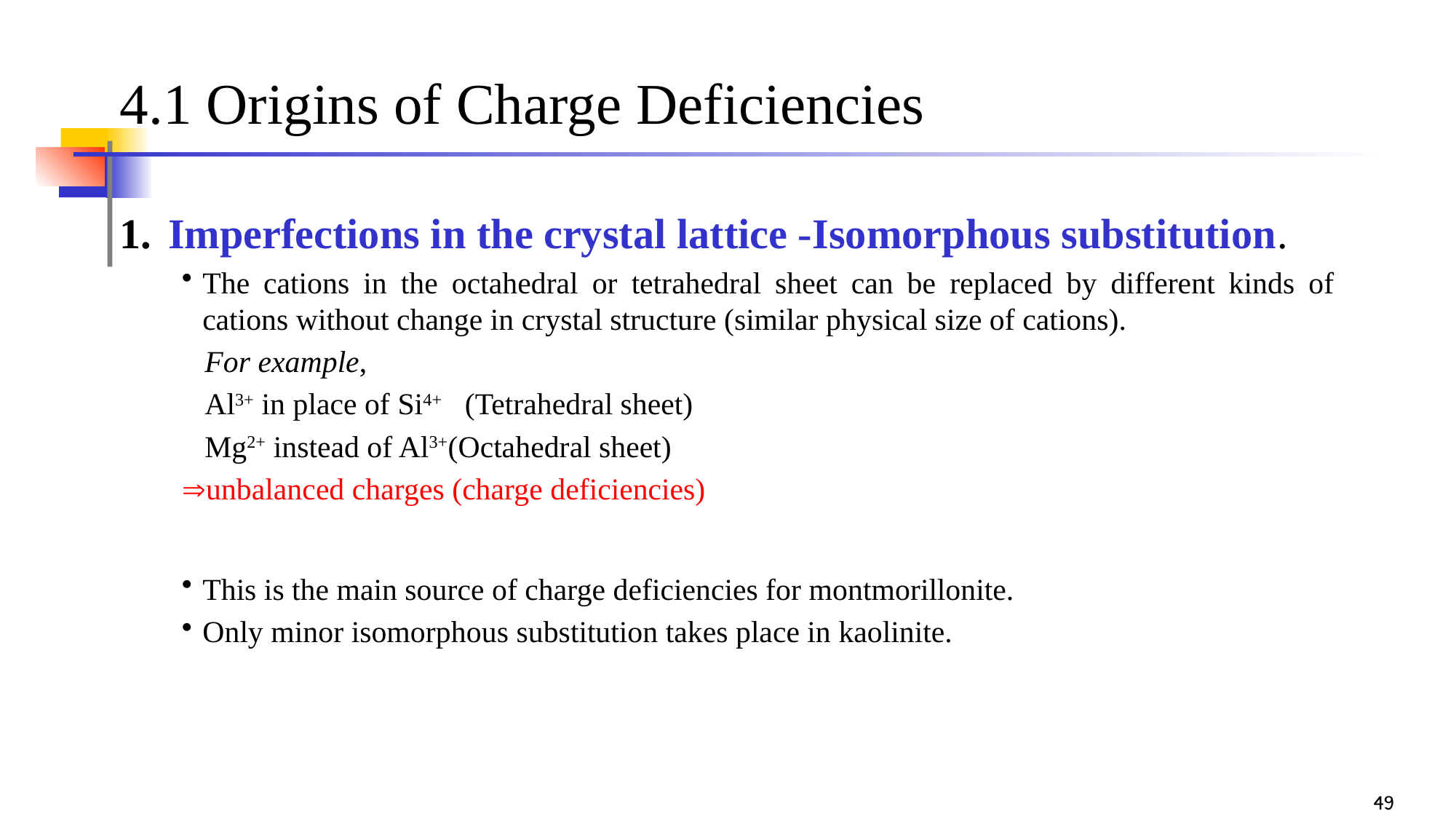

49
# 4.1 Origins of Charge Deficiencies
Imperfections in the crystal lattice -Isomorphous substitution.
The cations in the octahedral or tetrahedral sheet can be replaced by different kinds of cations without change in crystal structure (similar physical size of cations).
   For example,
   Al3+ in place of Si4+   (Tetrahedral sheet)
   Mg2+ instead of Al3+(Octahedral sheet)
⇒unbalanced charges (charge deficiencies)

This is the main source of charge deficiencies for montmorillonite.
Only minor isomorphous substitution takes place in kaolinite.